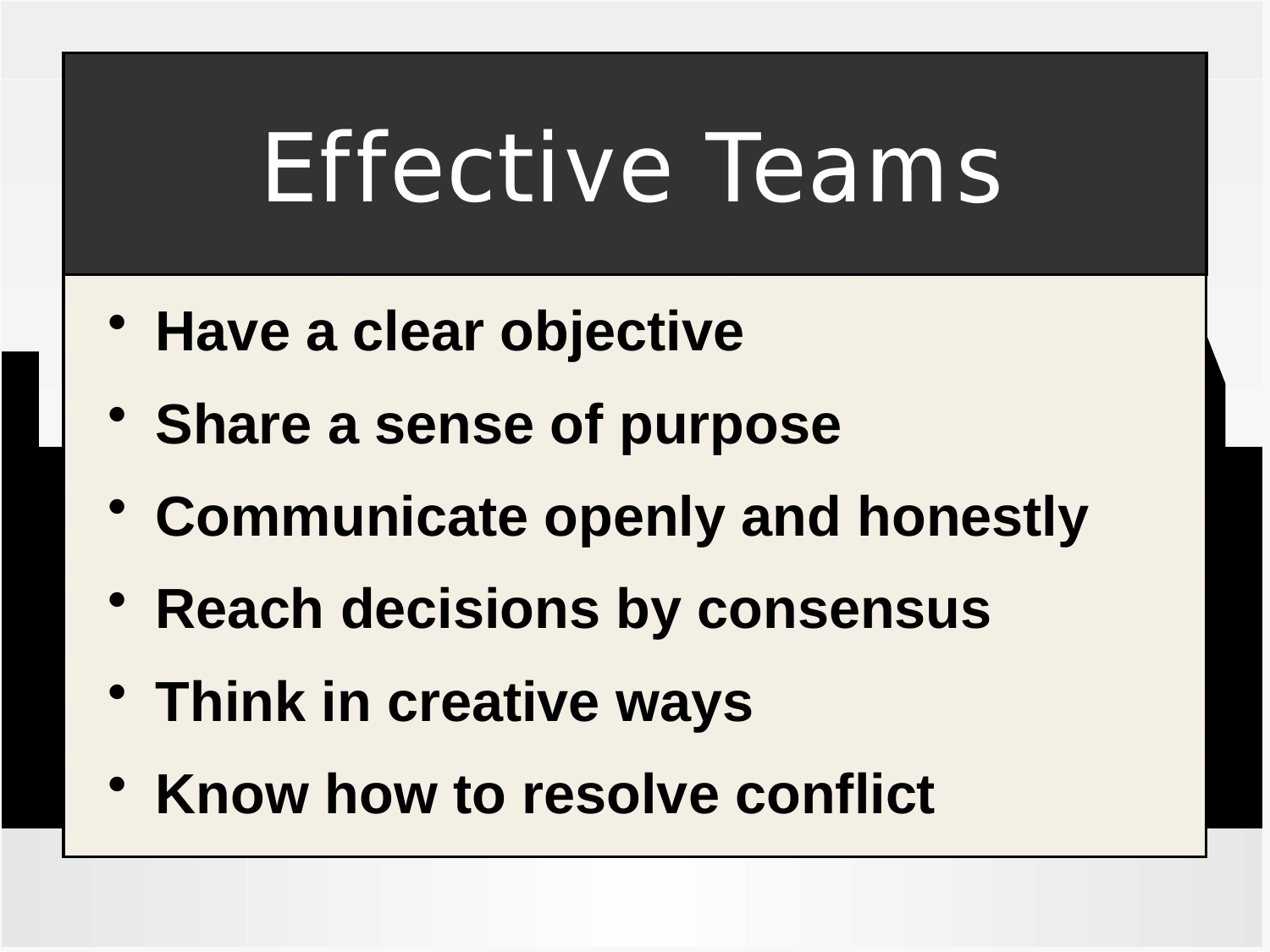

# Effective Teams

Have a clear objective
Share a sense of purpose
Communicate openly and honestly
Reach decisions by consensus
Think in creative ways
Know how to resolve conflict